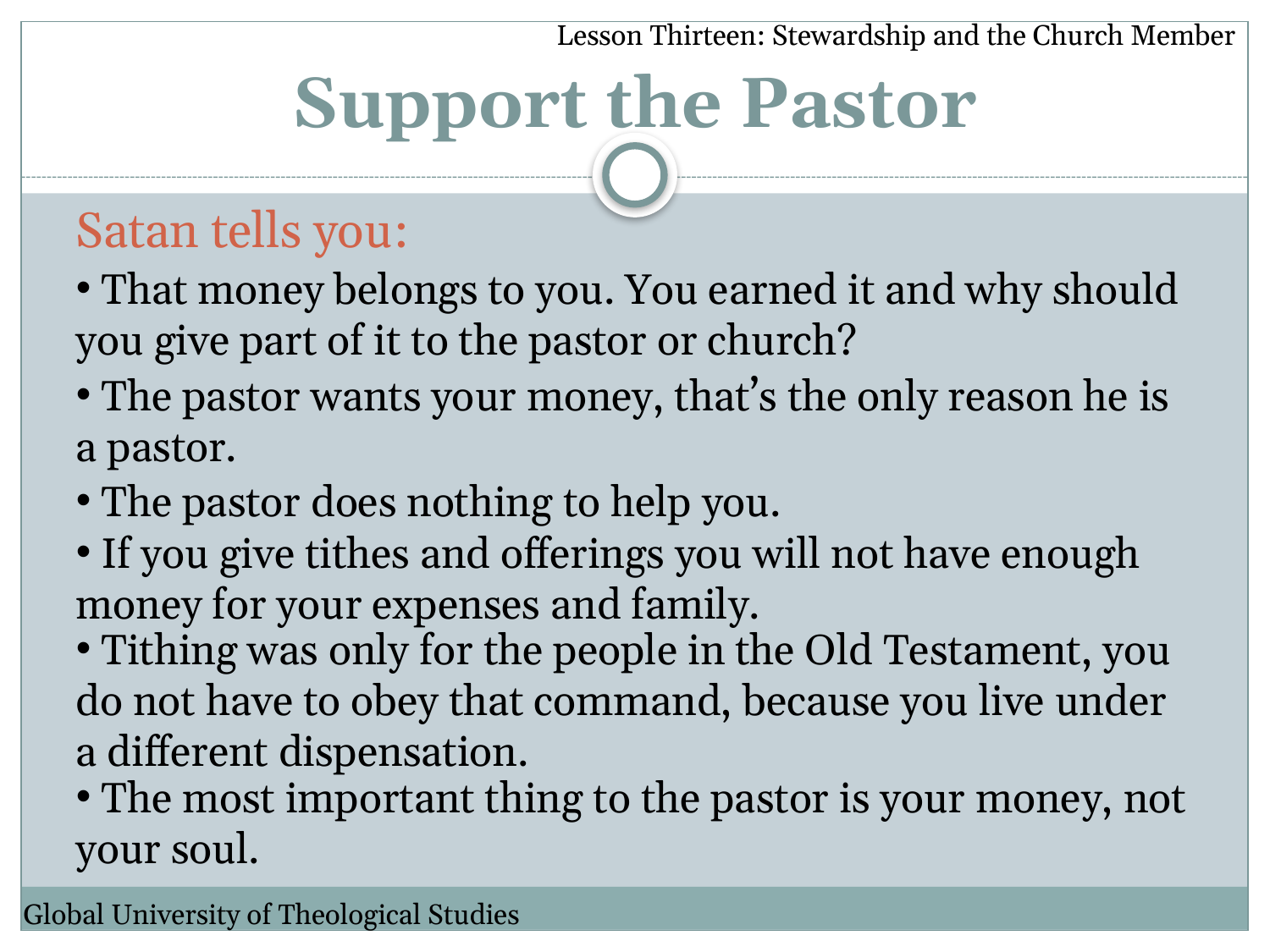

Lesson Thirteen: Stewardship and the Church Member
# Support the Pastor
Satan tells you:
 That money belongs to you. You earned it and why should you give part of it to the pastor or church?
 The pastor wants your money, that’s the only reason he is a pastor.
 The pastor does nothing to help you.
 If you give tithes and offerings you will not have enough money for your expenses and family.
 Tithing was only for the people in the Old Testament, you do not have to obey that command, because you live under a different dispensation.
 The most important thing to the pastor is your money, not your soul.
Global University of Theological Studies